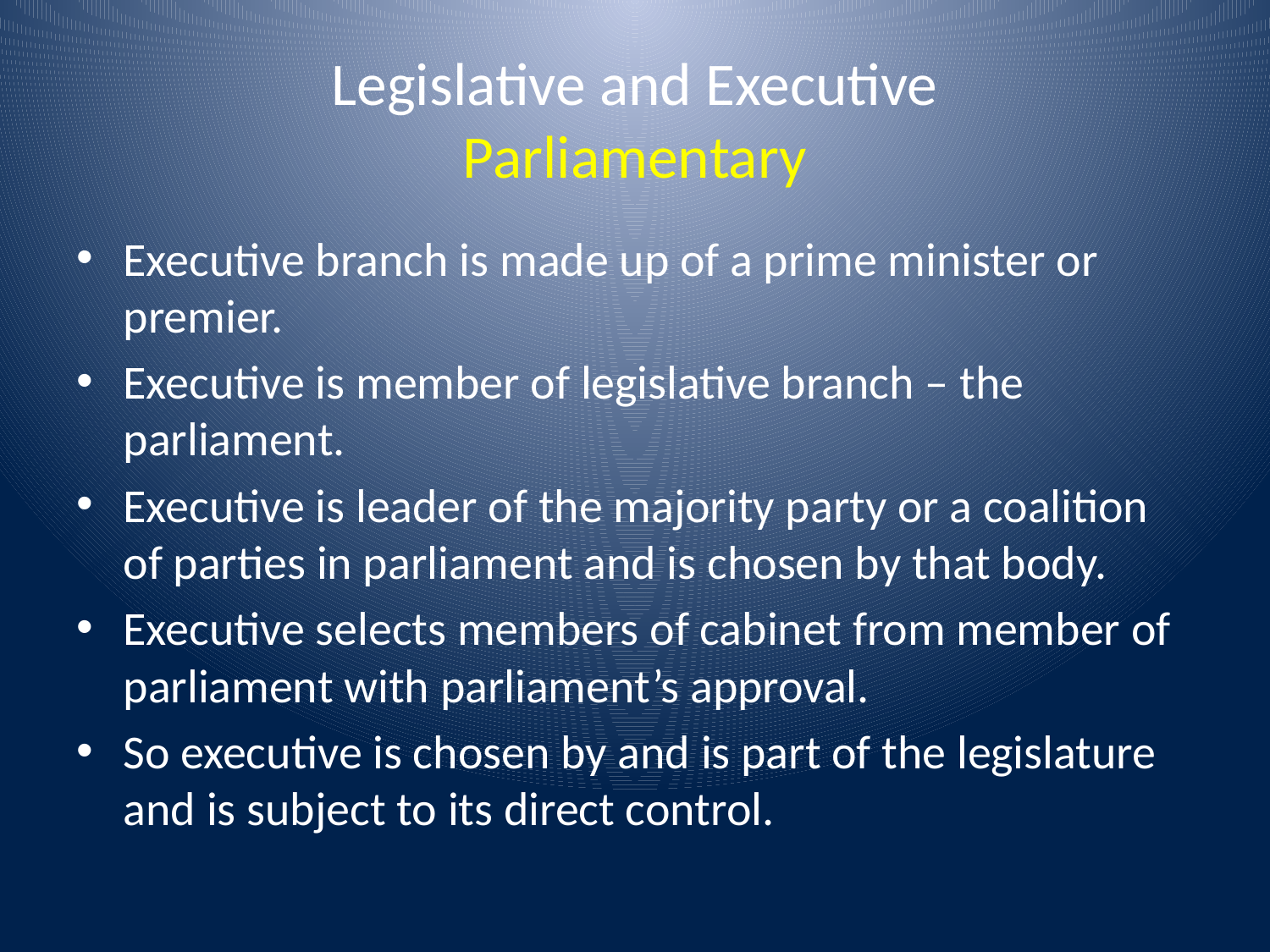

# Legislative and Executive Parliamentary
Executive branch is made up of a prime minister or premier.
Executive is member of legislative branch – the parliament.
Executive is leader of the majority party or a coalition of parties in parliament and is chosen by that body.
Executive selects members of cabinet from member of parliament with parliament’s approval.
So executive is chosen by and is part of the legislature and is subject to its direct control.